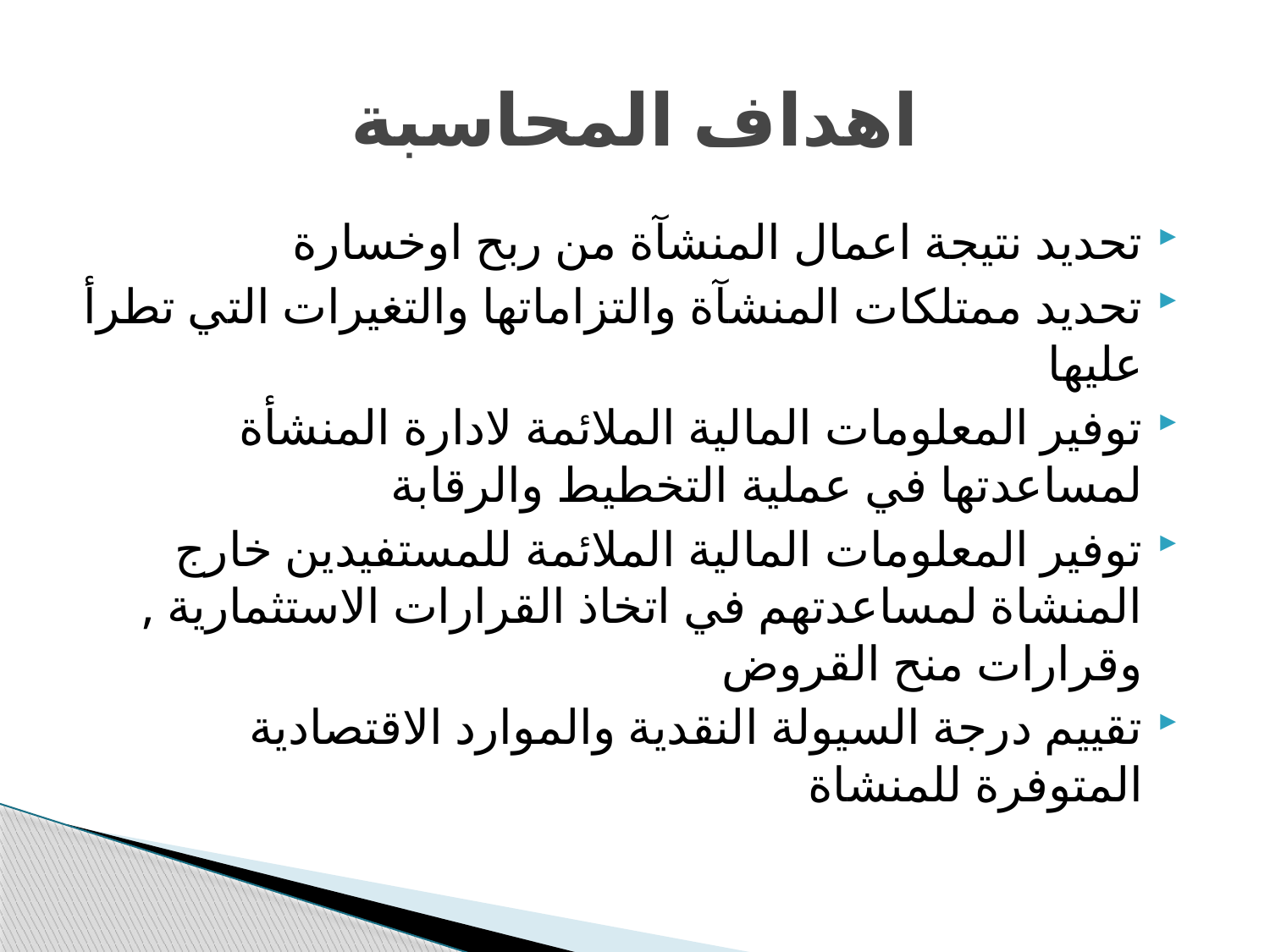

# اهداف المحاسبة
تحديد نتيجة اعمال المنشآة من ربح اوخسارة
تحديد ممتلكات المنشآة والتزاماتها والتغيرات التي تطرأ عليها
توفير المعلومات المالية الملائمة لادارة المنشأة لمساعدتها في عملية التخطيط والرقابة
توفير المعلومات المالية الملائمة للمستفيدين خارج المنشاة لمساعدتهم في اتخاذ القرارات الاستثمارية , وقرارات منح القروض
تقييم درجة السيولة النقدية والموارد الاقتصادية المتوفرة للمنشاة